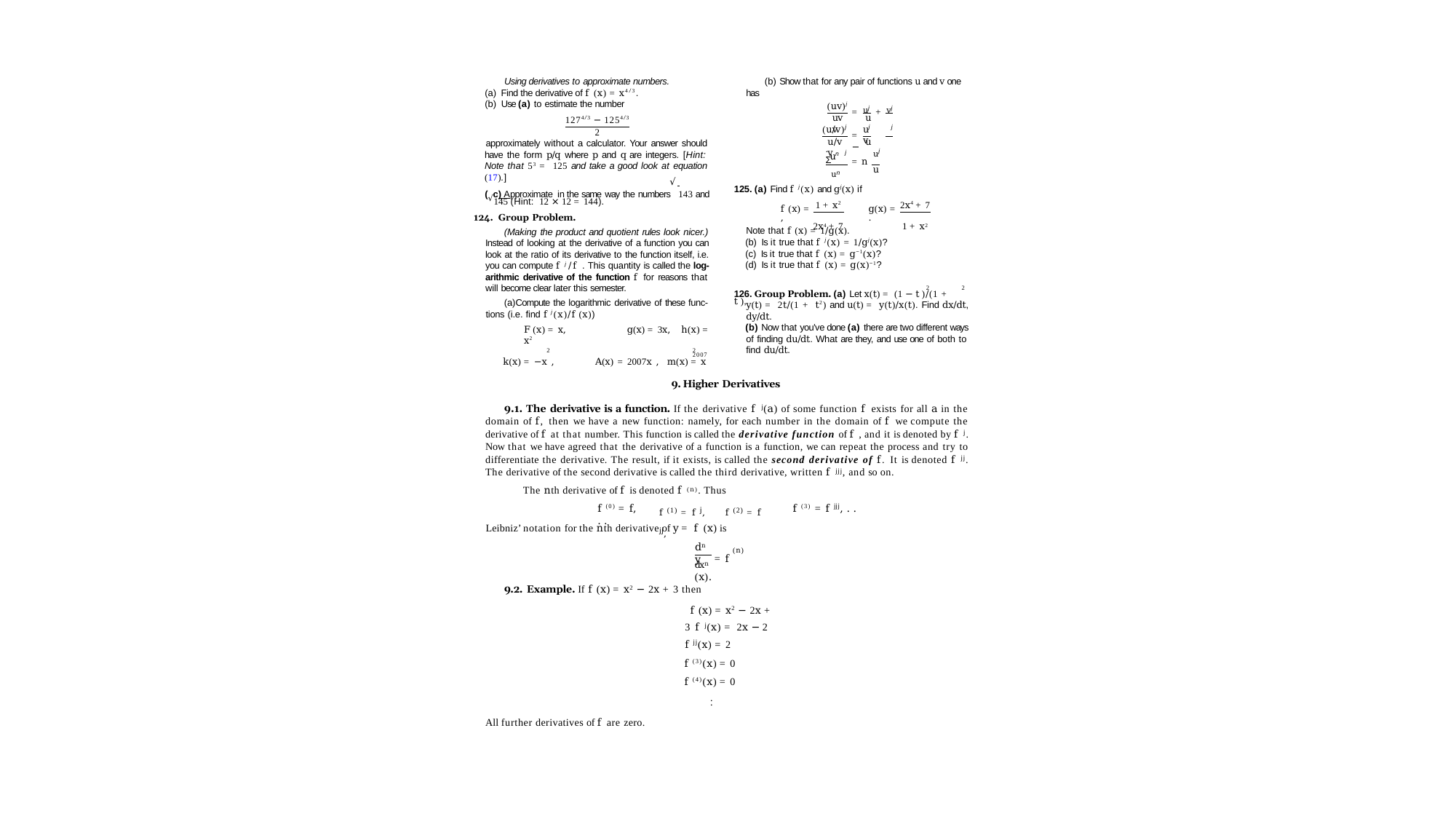

2
Using derivatives to approximate numbers.
Find the derivative of f (x) = x4/3.
Use (a) to estimate the number
(b) Show that for any pair of functions u and v one
has
uj	vj
(uv)j
=	+
uv	u	v

1274/3 − 1254/3
j
j	j
(u/v)
u	v
2
approximately without a calculator. Your answer should  have the form p/q where p and q are integers. [Hint:  Note that 53 = 125 and take a good look at equation  (17).]

=	−
u/v	u	v

.	Σ
uj
= n
u
j
n
u
un

√
125. (a) Find f j(x) and gj(x) if
(√c)  Approximate  in the same  way the numbers	143 and
145 (Hint:  12 × 12 = 144).
Group Problem.
(Making the product and quotient rules look nicer.)  Instead of looking at the derivative of a function you can  look at the ratio of its derivative to the function itself, i.e.  you can compute f j/f . This quantity is called the log-  arithmic derivative of the function f for reasons that  will become clear later this semester.
Compute the logarithmic derivative of these func-  tions (i.e. find f j(x)/f (x))
F (x) = x,	g(x) = 3x,	h(x) = x2
2	2	2007
k(x) = −x ,	A(x)  = 2007x ,	m(x) = x
1 + x2
2x4 + 7
f (x) =	,
2x4 + 7
g(x) =	.
1 + x2

Note that f (x) = 1/g(x).
Is it true that f j(x) = 1/gj(x)?
Is it true that f (x) = g−1(x)?
Is it true that f (x) = g(x)−1?
2	2
126. Group Problem. (a) Let x(t) = (1 − t )/(1 + t ),
y(t) = 2t/(1 + t2) and u(t) = y(t)/x(t). Find dx/dt,  dy/dt.
(b) Now that you’ve done (a) there are two different ways  of finding du/dt. What are they, and use one of both to  find du/dt.
9. Higher Derivatives

9.1. The derivative is a function. If the derivative f j(a) of some function f exists for all a in the  domain of f, then we have a new function: namely, for each number in the domain of f we compute the  derivative of f at that number. This function is called the derivative function of f , and it is denoted by f j.  Now that we have agreed that the derivative of a function is a function, we can repeat the process and try to  differentiate the derivative. The result, if it exists, is called the second derivative of f. It is denoted f jj.  The derivative of the second derivative is called the third derivative, written f jjj, and so on.
The nth derivative of f is denoted f (n). Thus
f (1) = f j,	f (2) = f jj,
f (0) = f,	f (3) = f jjj, . . . .
Leibniz’ notation for the nth derivative of y = f (x) is
dny
(n)
dxn  = f	(x).

9.2. Example. If f (x) = x2 − 2x + 3 then
f (x) = x2 − 2x + 3  f j(x) = 2x − 2  f jj(x) = 2
f (3)(x) = 0
f (4)(x) = 0
.
.
All further derivatives of f are zero.